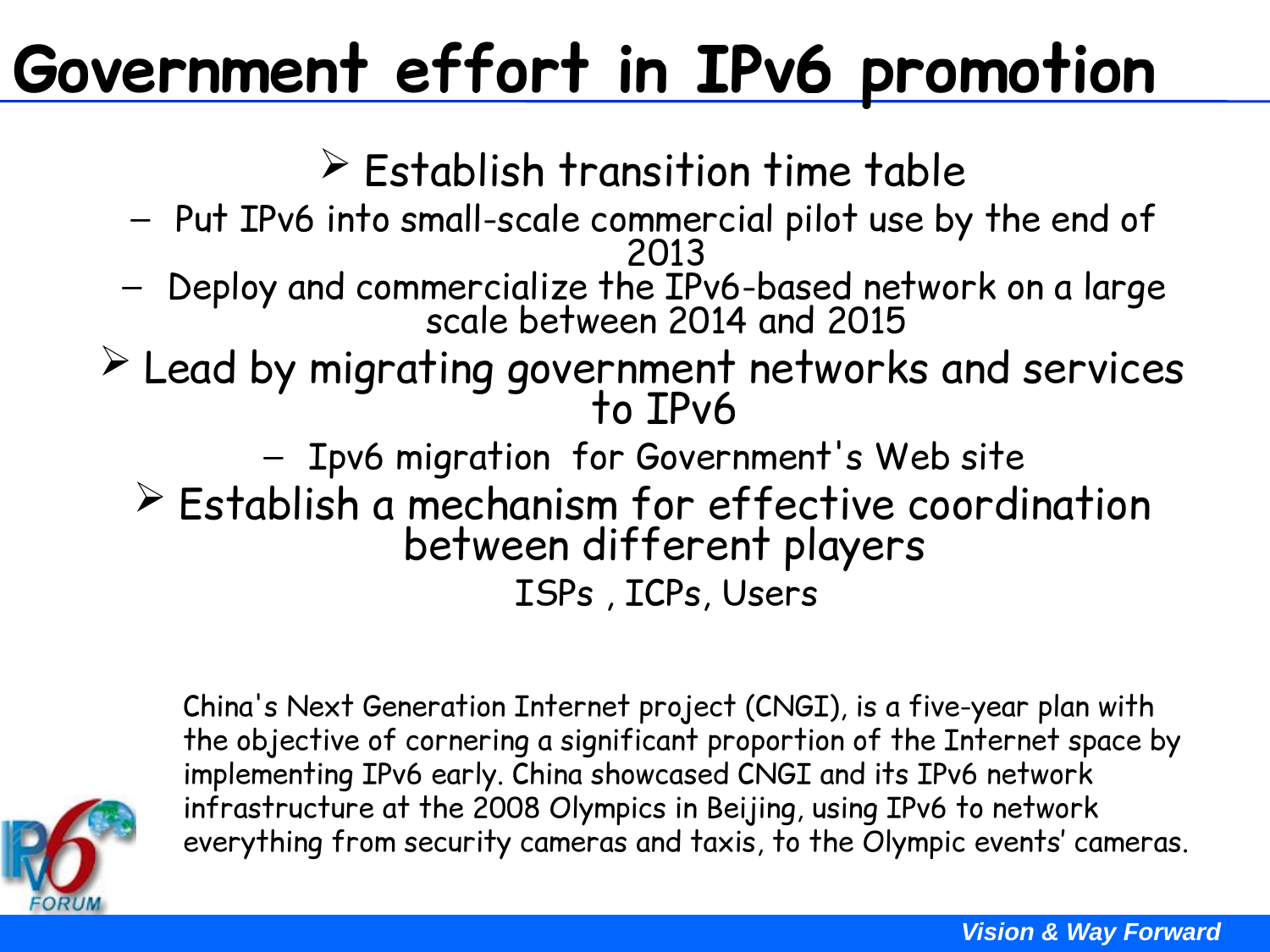

Government effort in IPv6 promotion

Establish transition time table
Put IPv6 into small-scale commercial pilot use by the end of 2013
Deploy and commercialize the IPv6-based network on a large scale between 2014 and 2015
Lead by migrating government networks and services to IPv6
Ipv6 migration  for Government's Web site
Establish a mechanism for effective coordination between different players
ISPs , ICPs, Users

China's Next Generation Internet project (CNGI), is a five-year plan with the objective of cornering a significant proportion of the Internet space by implementing IPv6 early. China showcased CNGI and its IPv6 network infrastructure at the 2008 Olympics in Beijing, using IPv6 to network everything from security cameras and taxis, to the Olympic events’ cameras.